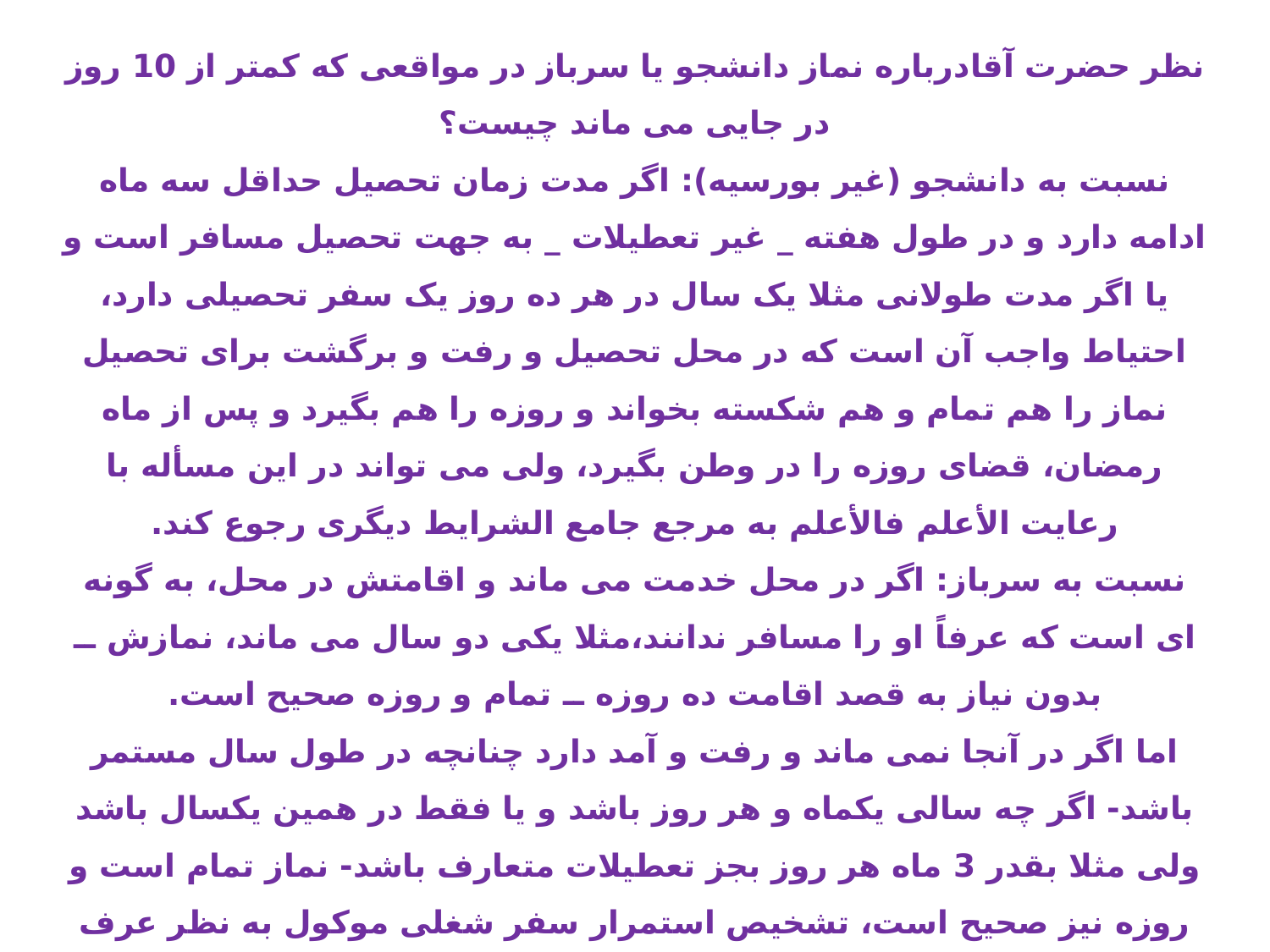

نظر حضرت آقادرباره نماز دانشجو یا سرباز در مواقعی که کمتر از 10 روز در جایی می ماند چیست؟
نسبت به دانشجو (غیر بورسیه): اگر مدت زمان تحصیل حداقل سه ماه ادامه دارد و در طول هفته _ غیر تعطیلات _ به جهت تحصیل مسافر است و یا اگر مدت طولانی مثلا یک سال در هر ده روز یک سفر تحصیلی دارد، احتیاط واجب آن است که در محل تحصیل و رفت و برگشت برای تحصیل نماز را هم تمام و هم شکسته بخواند و روزه را هم بگیرد و پس از ماه رمضان، قضای روزه را در وطن بگیرد، ولی می تواند در این مسأله با رعایت الأعلم فالأعلم به مرجع جامع الشرایط دیگری رجوع کند.
نسبت به سرباز: اگر در محل خدمت می ماند و اقامتش در محل، به گونه ای است که عرفاً او را مسافر ندانند،مثلا یکی دو سال می ماند، نمازش ــ بدون نیاز به قصد اقامت ده روزه ــ تمام و روزه صحیح است.
اما اگر در آنجا نمی ماند و رفت و آمد دارد چنانچه در طول سال مستمر باشد- اگر چه سالی یکماه و هر روز باشد و یا فقط در همین یکسال باشد ولی مثلا بقدر 3 ماه هر روز بجز تعطیلات متعارف باشد- نماز تمام است و روزه نیز صحیح است، تشخیص استمرار سفر شغلی موکول به نظر عرف است. ولی اگر در اثناء حداقل ده روز در یک جا توقف شود، اولین سفر بعد از این توقف نماز شکسته است و از سفر دوم، نماز مجدداً تمام خواهد بود.
شماره استفتاء: 853451احکام مسافر جدید 148